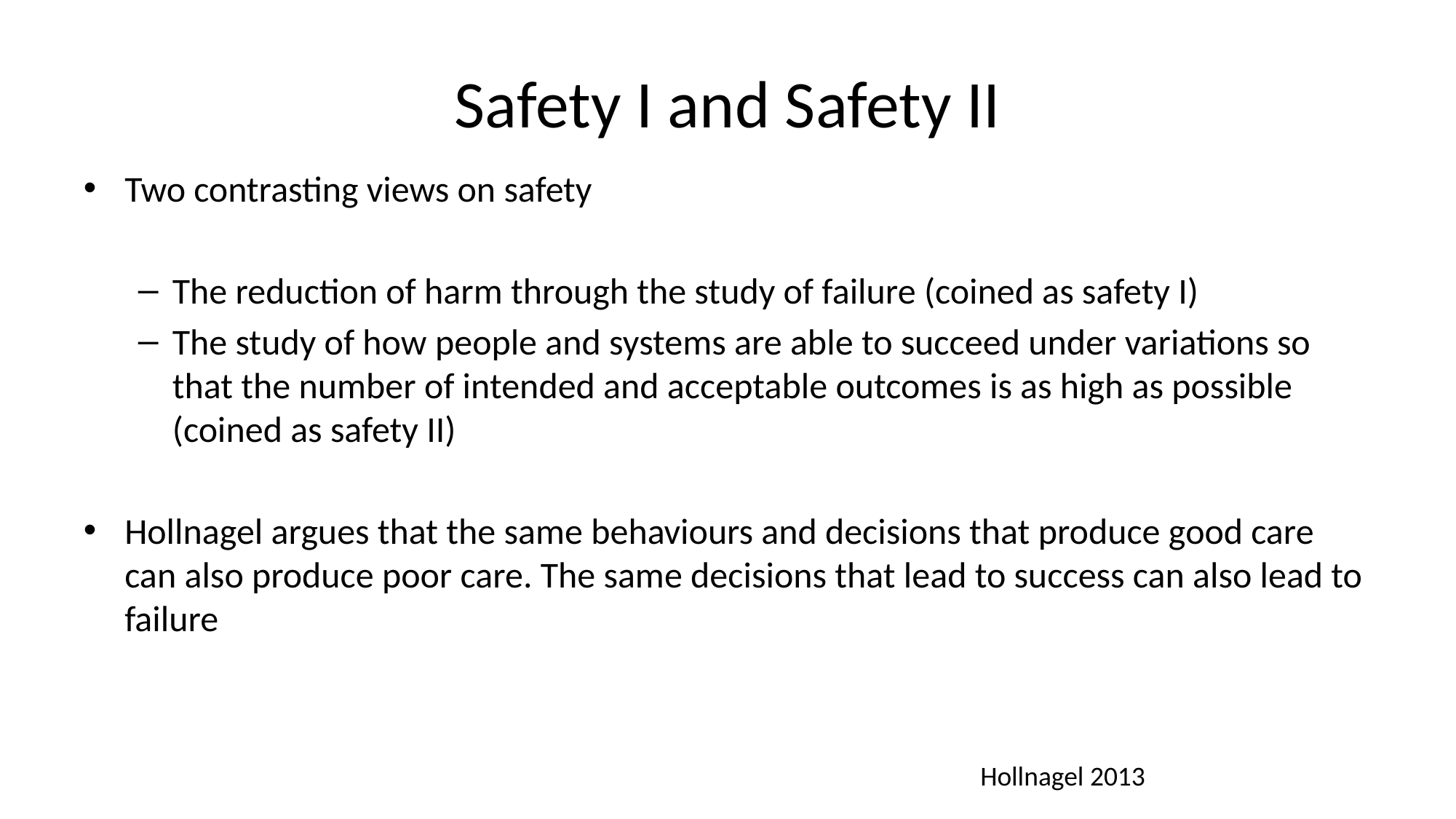

# Safety I and Safety II
Two contrasting views on safety

The reduction of harm through the study of failure (coined as safety I)
The study of how people and systems are able to succeed under variations so that the number of intended and acceptable outcomes is as high as possible (coined as safety II)

Hollnagel argues that the same behaviours and decisions that produce good care can also produce poor care. The same decisions that lead to success can also lead to failure
Hollnagel 2013